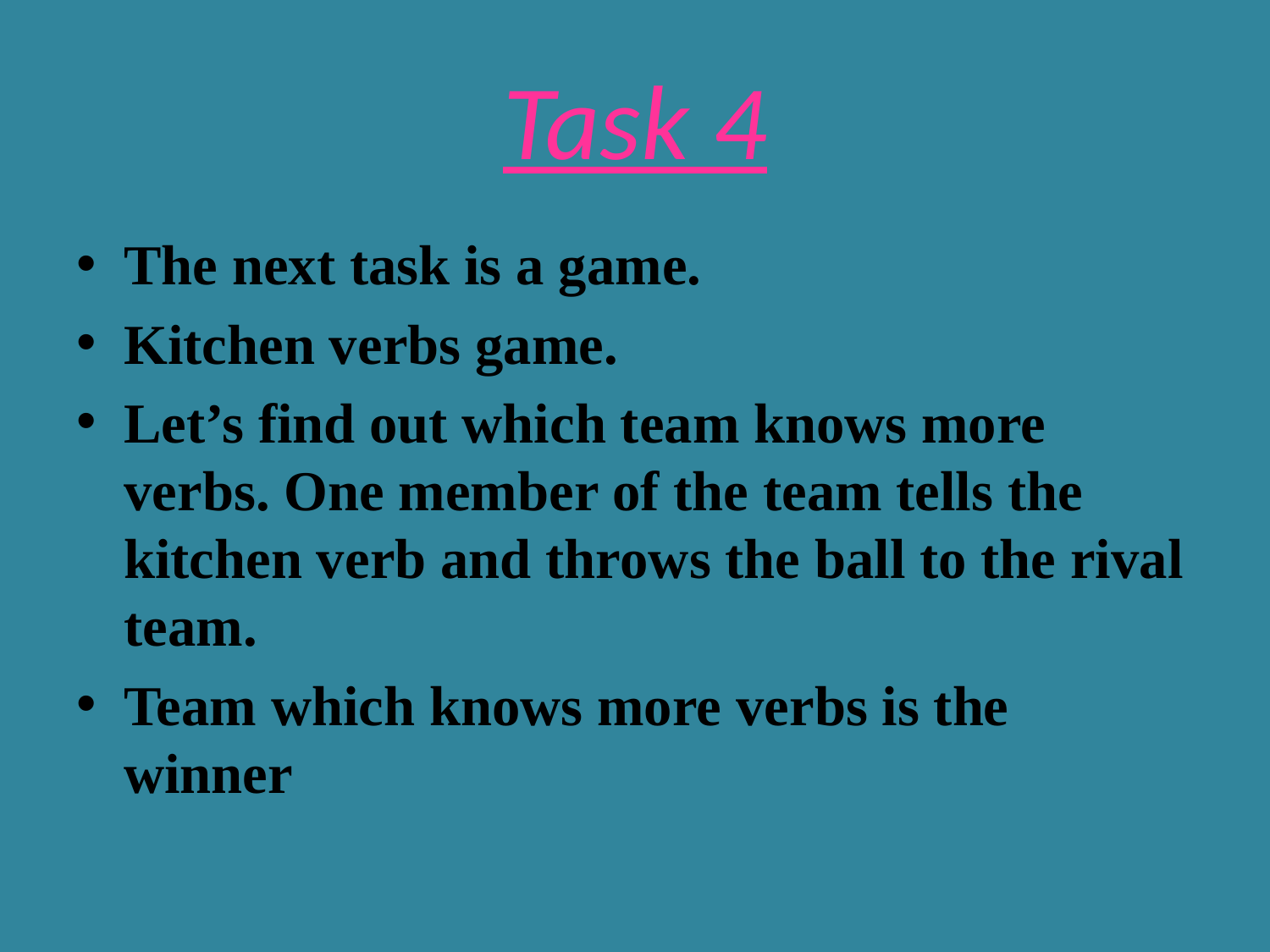

# Task 4
The next task is a game.
Kitchen verbs game.
Let’s find out which team knows more verbs. One member of the team tells the kitchen verb and throws the ball to the rival team.
Team which knows more verbs is the winner